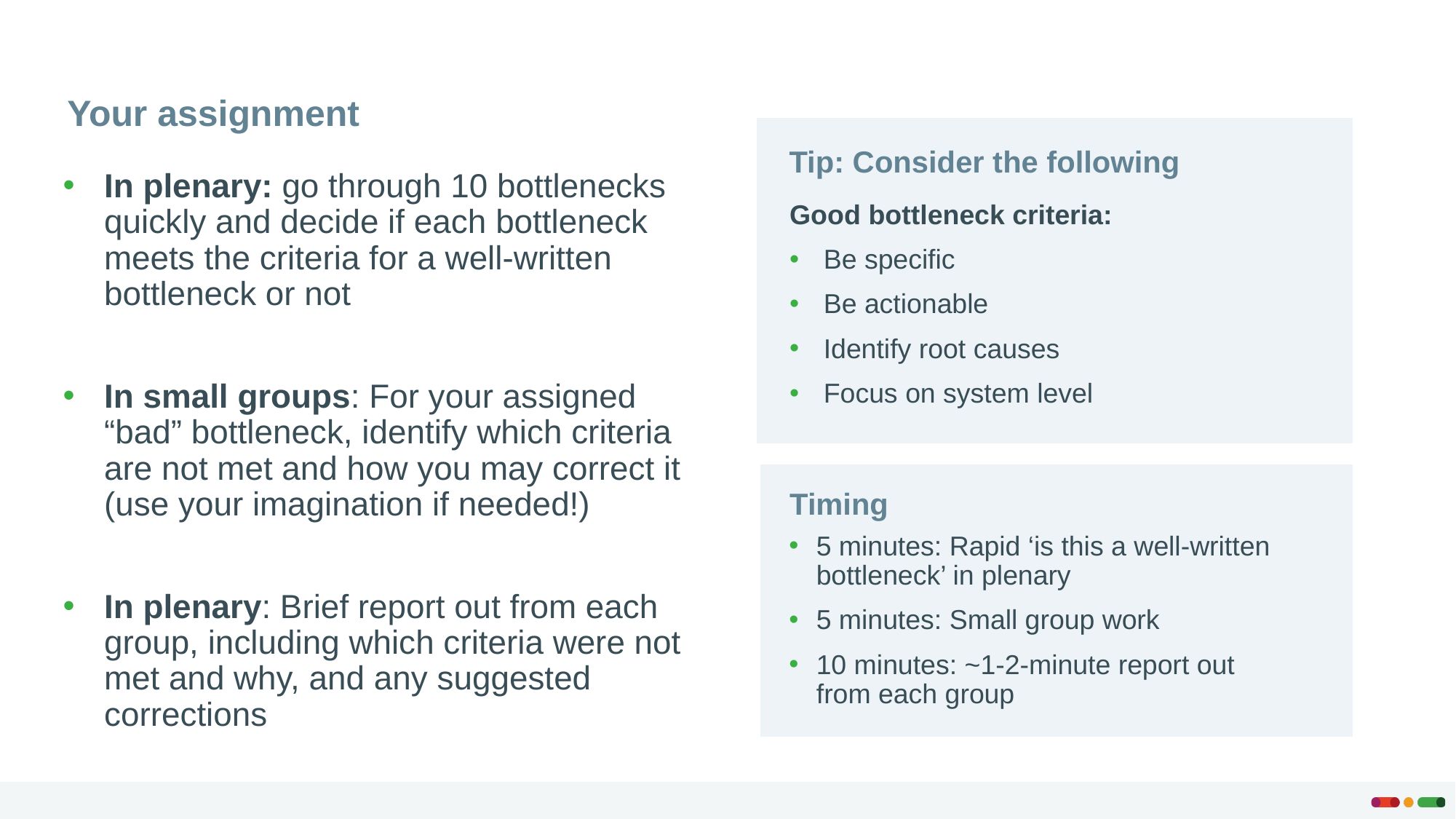

Your assignment
Tip: Consider the following

In plenary: go through 10 bottlenecks quickly and decide if each bottleneck meets the criteria for a well-written bottleneck or not

In small groups: For your assigned “bad” bottleneck, identify which criteria are not met and how you may correct it (use your imagination if needed!)

In plenary: Brief report out from each group, including which criteria were not met and why, and any suggested corrections
Good bottleneck criteria:
Be specific
Be actionable
Identify root causes
Focus on system level

Timing
5 minutes: Rapid ‘is this a well-written bottleneck’ in plenary
5 minutes: Small group work
10 minutes: ~1-2-minute report out from each group